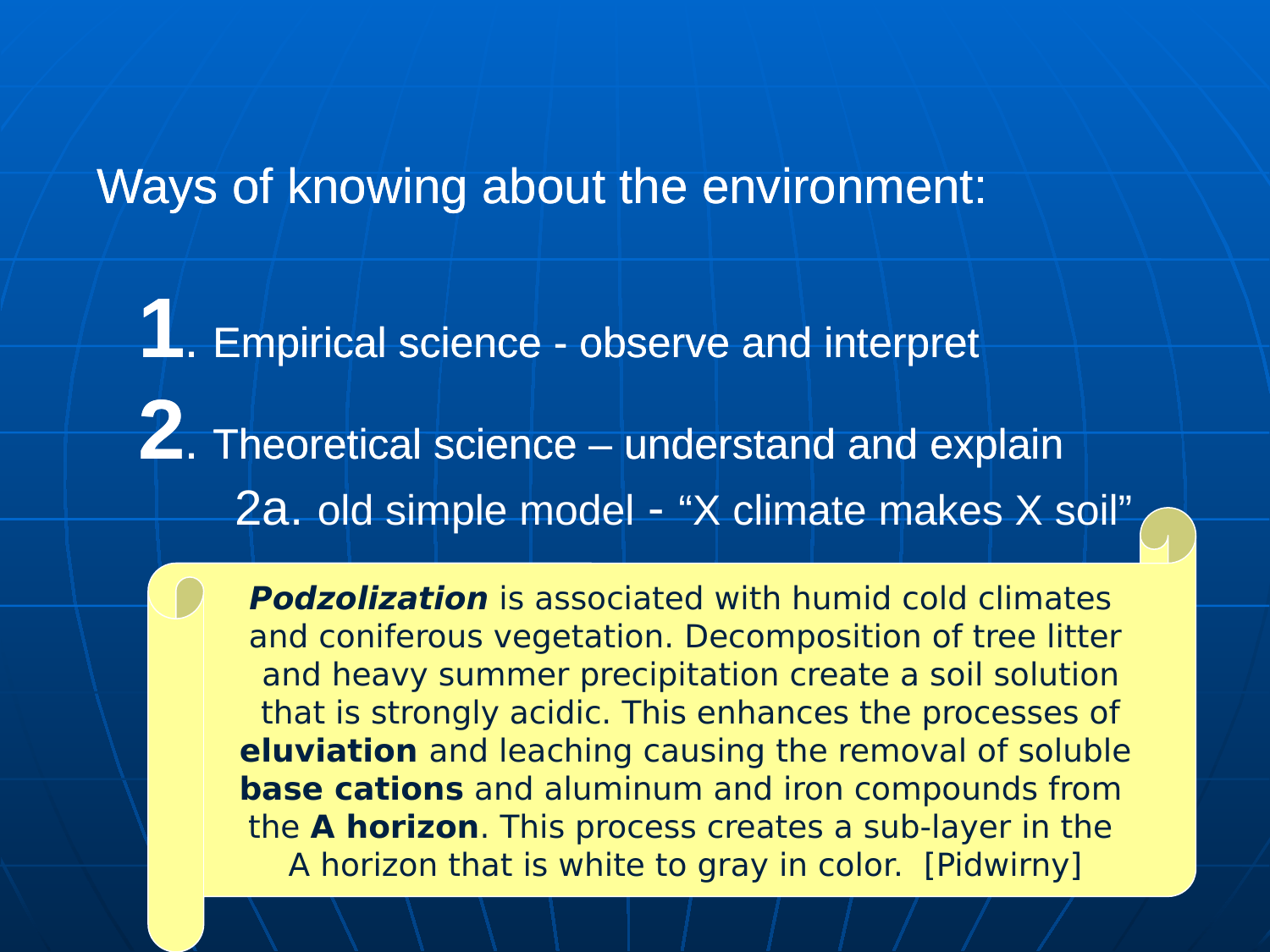

Ways of knowing about the environment:

   1. Empirical science - observe and interpret
   2. Theoretical science – understand and explain
          2a. old simple model - “X climate makes X soil”
Ways of knowing about the environment:

   1. Empirical science - observe and interpret
   2. Theoretical science – understand and explain

Podzolization is associated with humid cold climates
and coniferous vegetation. Decomposition of tree litter
 and heavy summer precipitation create a soil solution
 that is strongly acidic. This enhances the processes of
 eluviation and leaching causing the removal of soluble
base cations and aluminum and iron compounds from
the A horizon. This process creates a sub-layer in the
A horizon that is white to gray in color.  [Pidwirny]